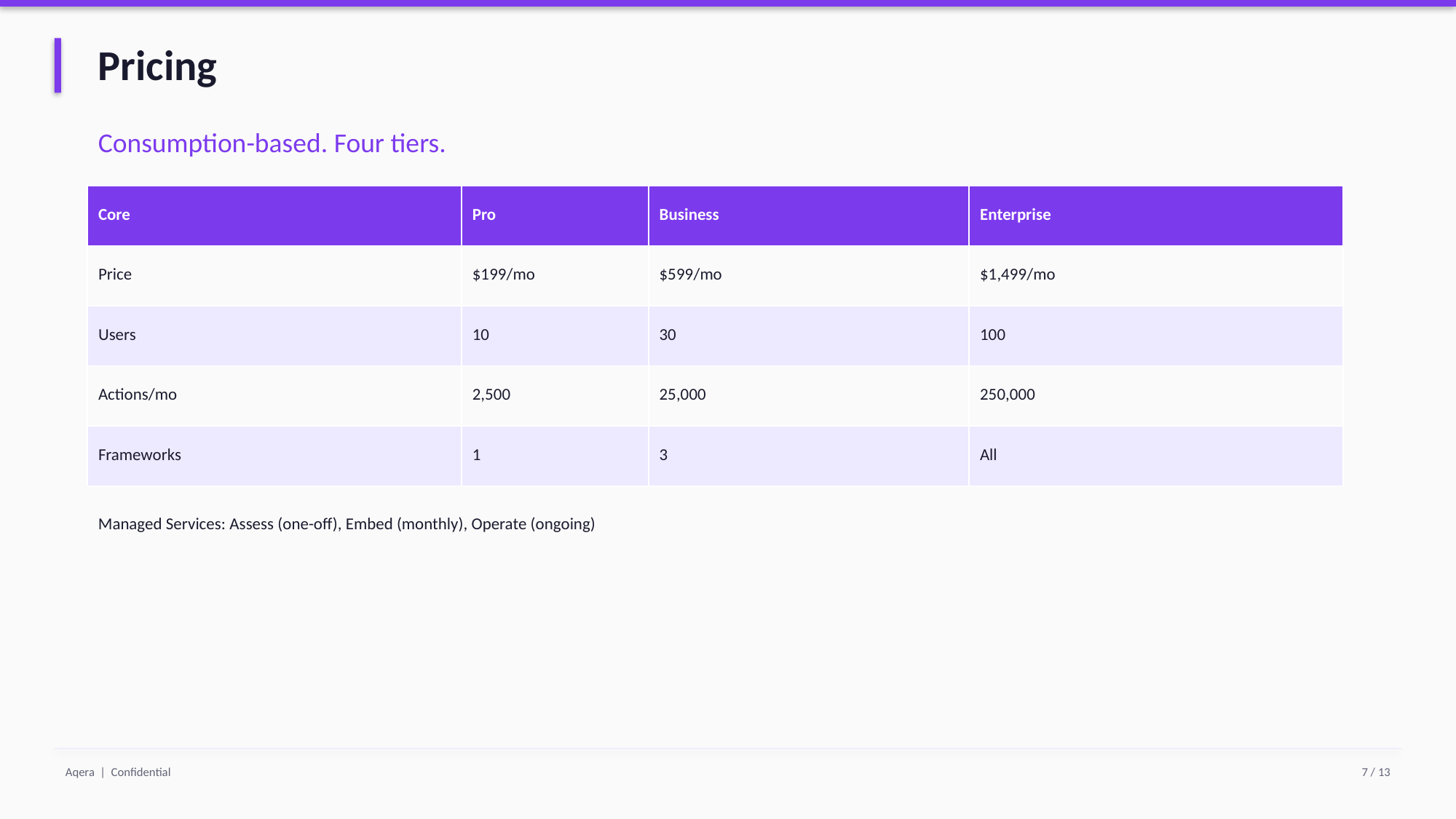

Pricing

Consumption-based. Four tiers.
| Core | Pro | Business | Enterprise |
| --- | --- | --- | --- |
| Price | $199/mo | $599/mo | $1,499/mo |
| Users | 10 | 30 | 100 |
| Actions/mo | 2,500 | 25,000 | 250,000 |
| Frameworks | 1 | 3 | All |
Managed Services: Assess (one-off), Embed (monthly), Operate (ongoing)

Aqera  |  Confidential
7 / 13